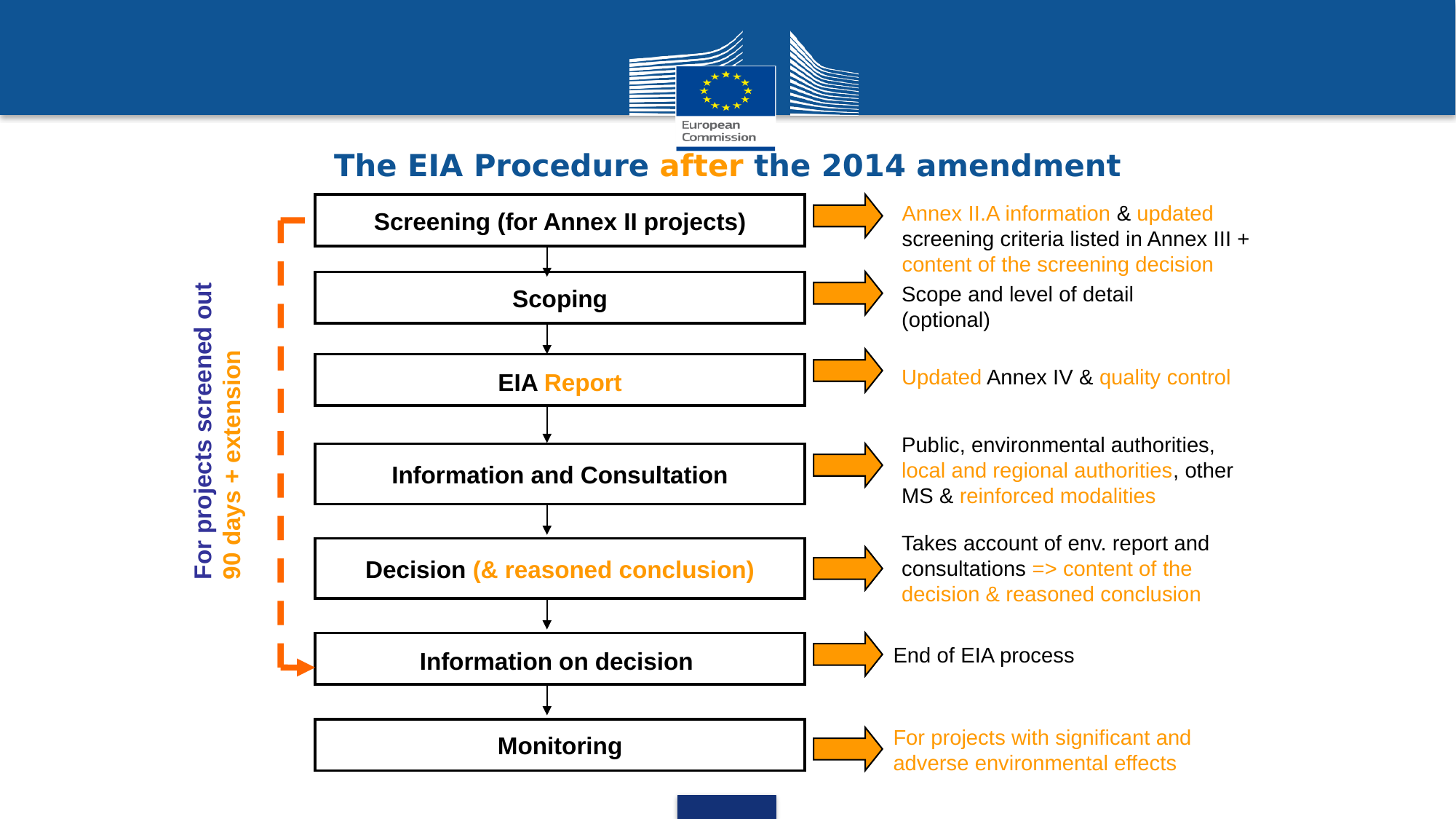

The EIA Procedure after the 2014 amendment
For projects screened out
90 days + extension

Annex II.A information & updated
screening criteria listed in Annex III +
content of the screening decision
Screening (for Annex II projects)
Scoping

EIA Report

Information and Consultation
Decision (& reasoned conclusion)

Information on decision

Monitoring

Scope and level of detail
(optional)
Updated Annex IV & quality control

Public, environmental authorities, local and regional authorities, other MS & reinforced modalities

Takes account of env. report and consultations => content of the decision & reasoned conclusion

End of EIA process

For projects with significant and adverse environmental effects